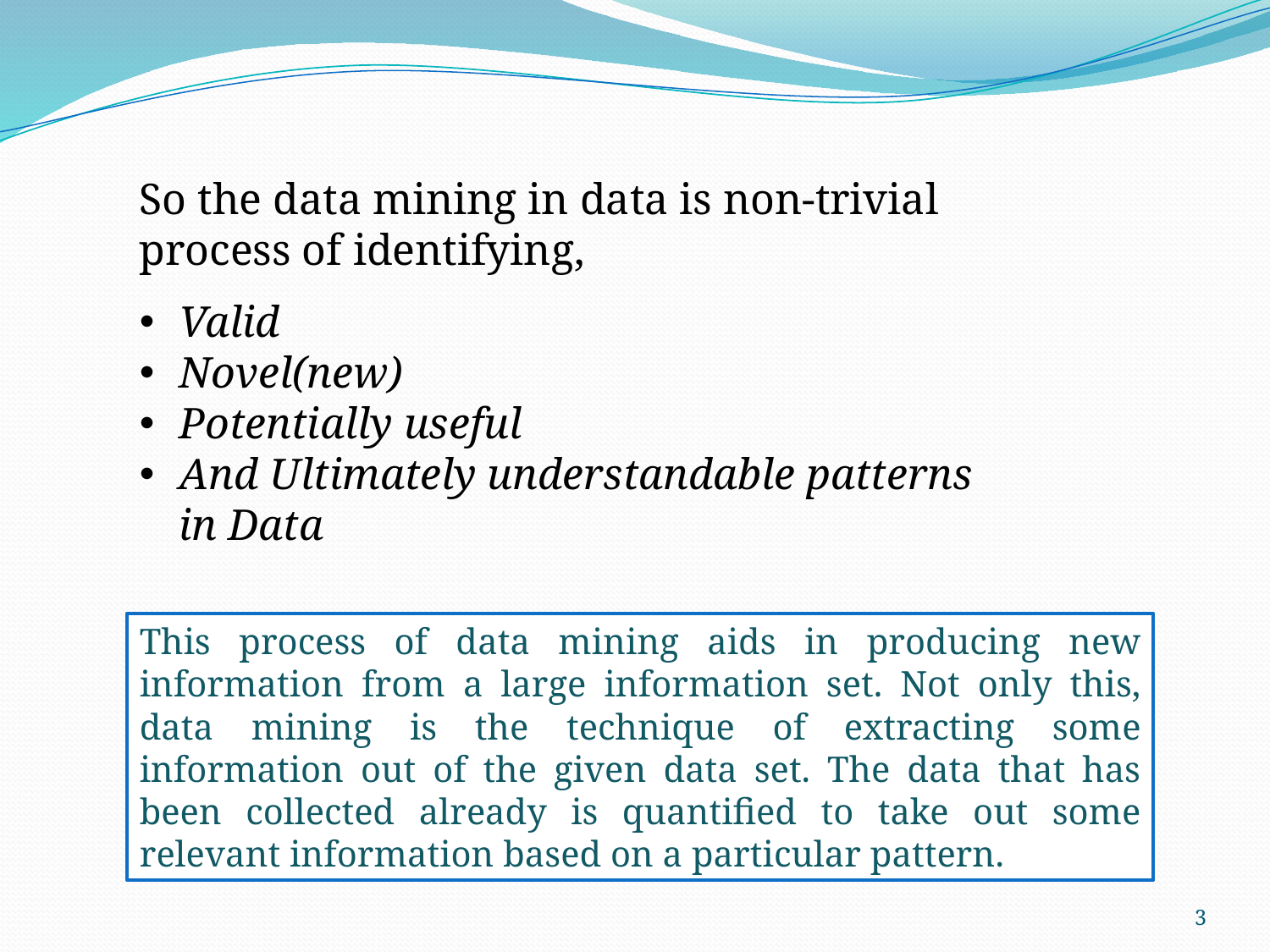

So the data mining in data is non-trivial process of identifying,
Valid
Novel(new)
Potentially useful
And Ultimately understandable patterns in Data
This process of data mining aids in producing new information from a large information set. Not only this, data mining is the technique of extracting some information out of the given data set. The data that has been collected already is quantified to take out some relevant information based on a particular pattern.
3